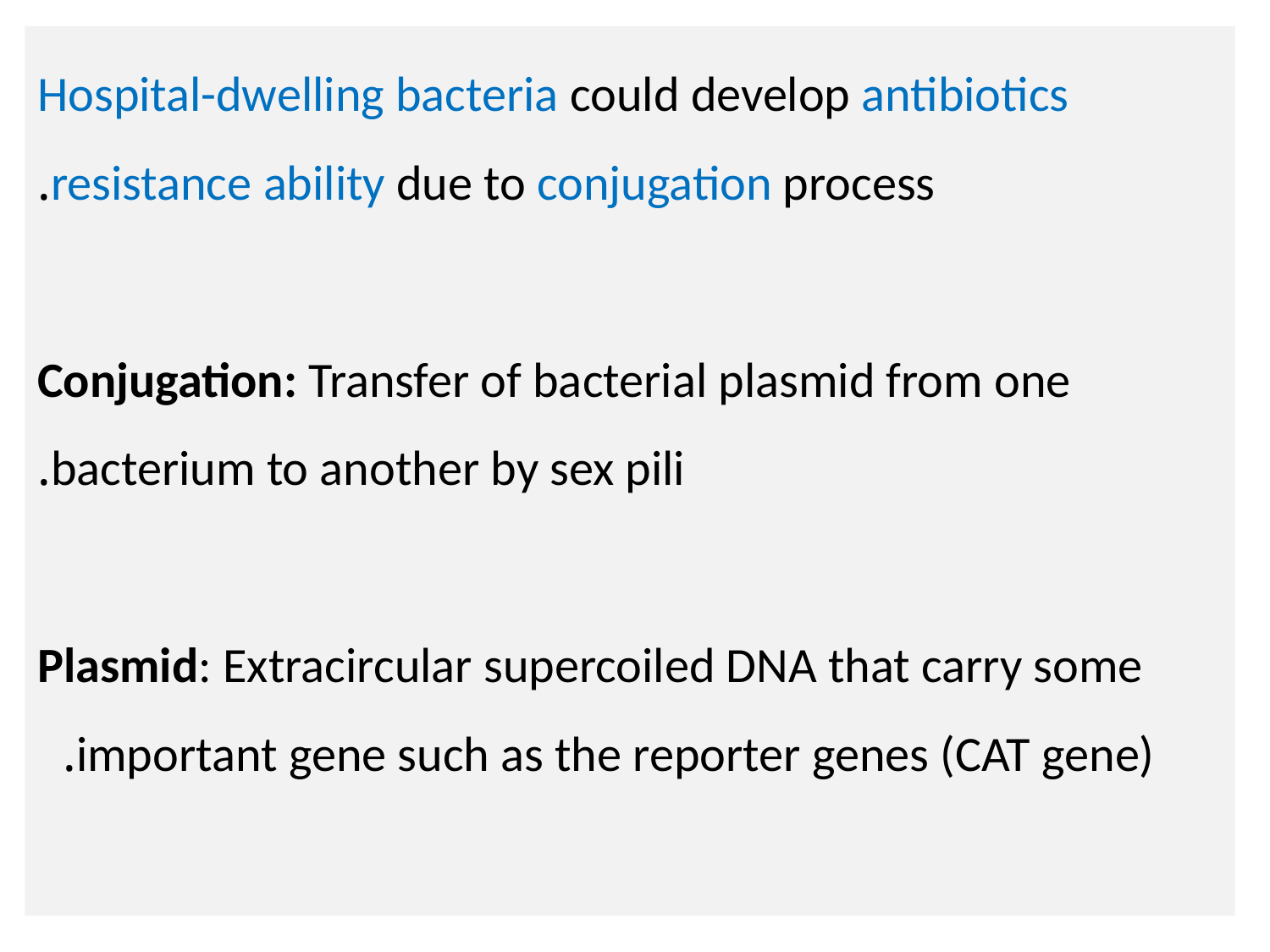

Hospital-dwelling bacteria could develop antibiotics resistance ability due to conjugation process.

Conjugation: Transfer of bacterial plasmid from one bacterium to another by sex pili.

Plasmid: Extracircular supercoiled DNA that carry some important gene such as the reporter genes (CAT gene).
# N